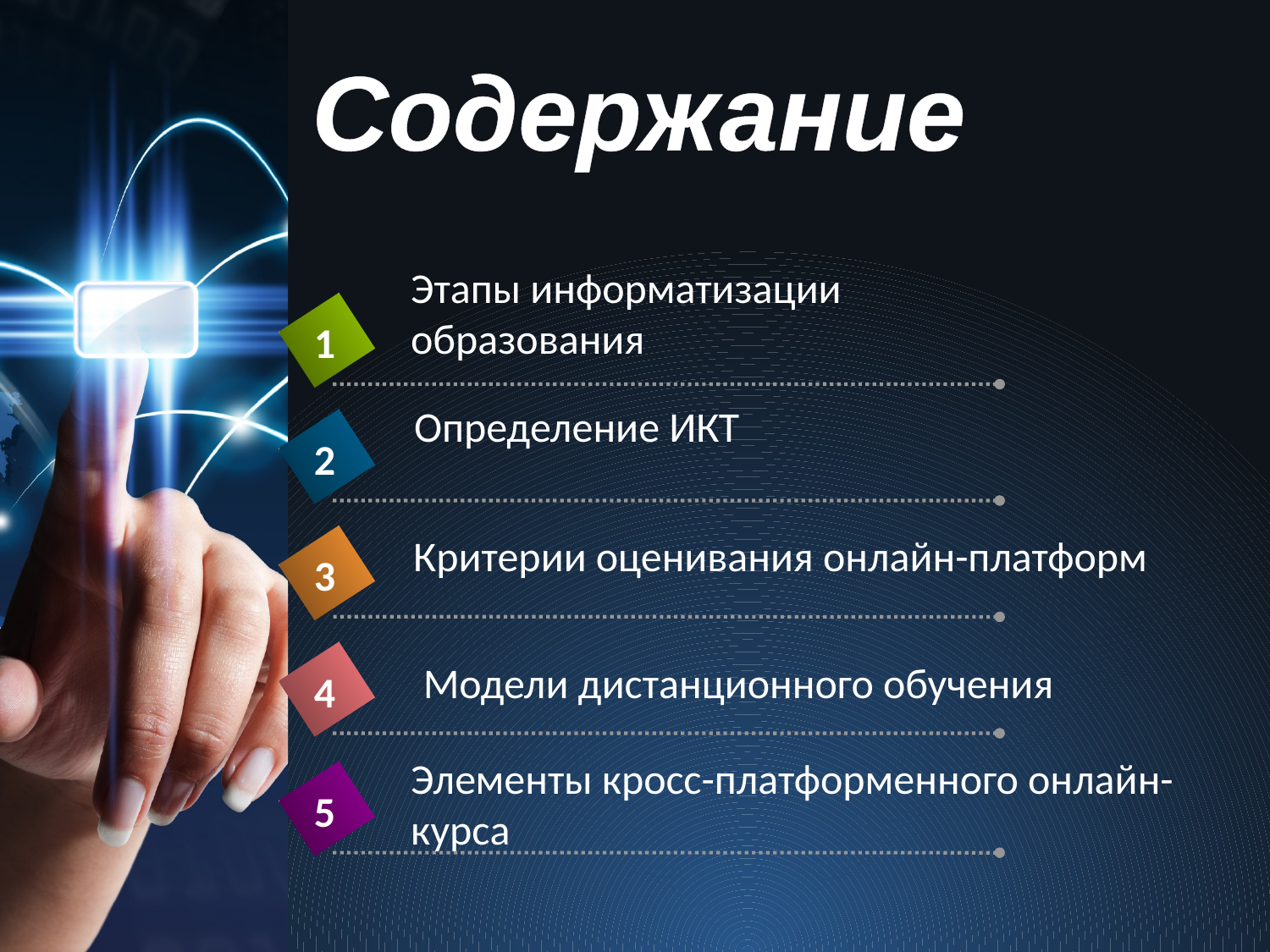

# Содержание
Этапы информатизации образования

1

Определение ИКТ

2

Критерии оценивания онлайн-платформ

3

Модели дистанционного обучения

4

Элементы кросс-платформенного онлайн-курса

5